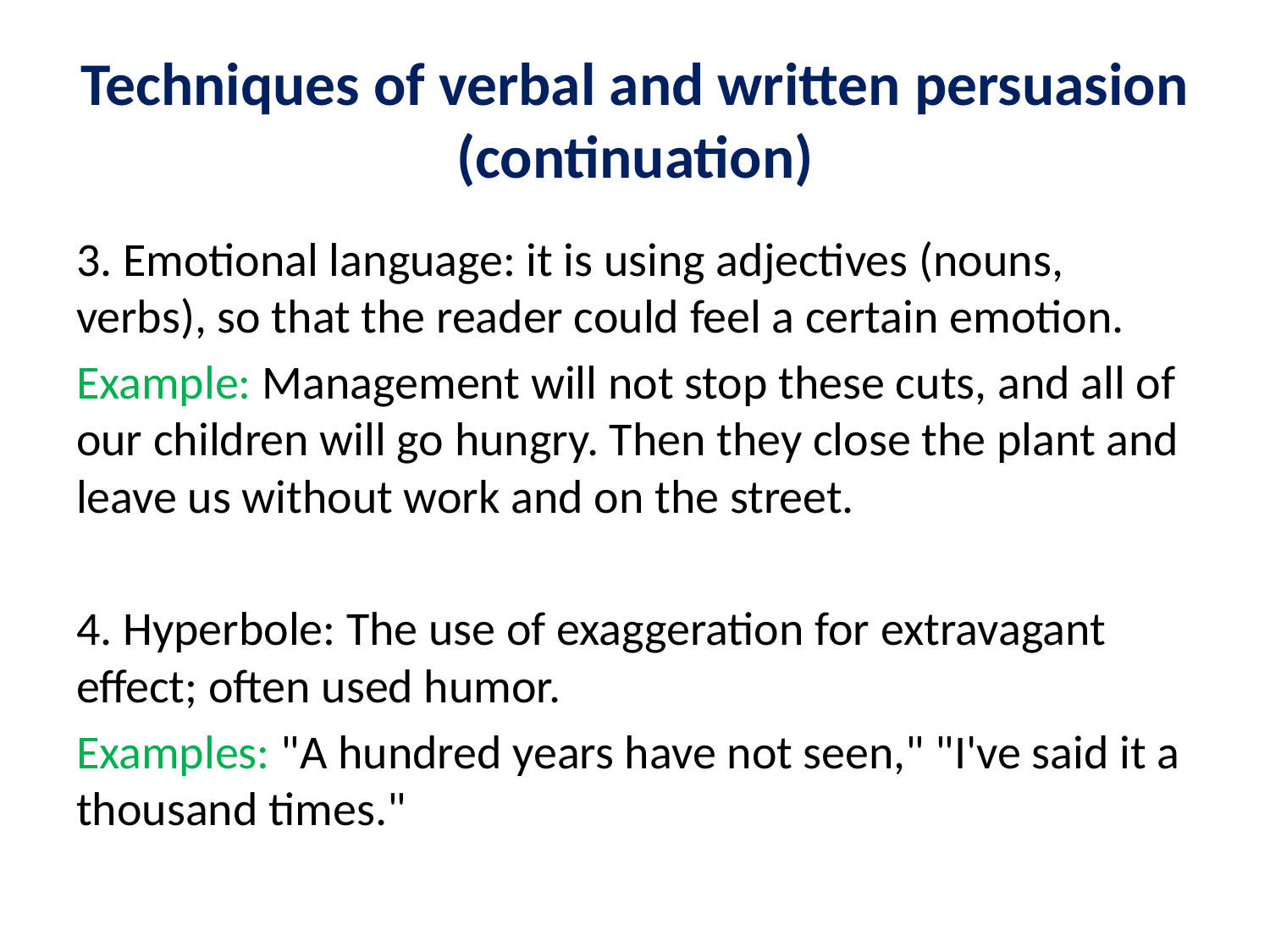

# Techniques of verbal and written persuasion (continuation)
3. Emotional language: it is using adjectives (nouns, verbs), so that the reader could feel a certain emotion.
Example: Management will not stop these cuts, and all of our children will go hungry. Then they close the plant and leave us without work and on the street.

4. Hyperbole: The use of exaggeration for extravagant effect; often used humor.
Examples: "A hundred years have not seen," "I've said it a thousand times."